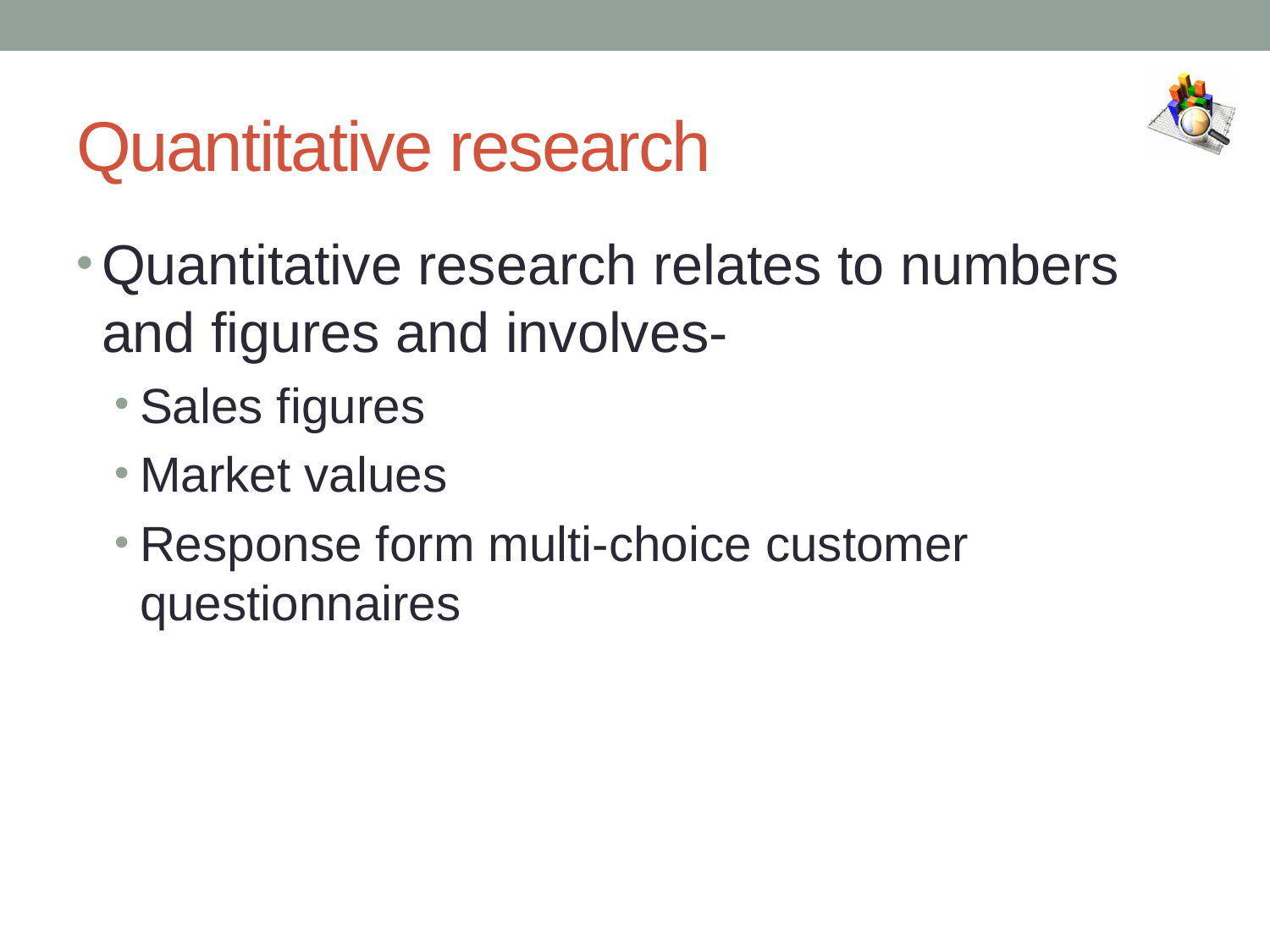

# Quantitative research
Quantitative research relates to numbers and figures and involves-
Sales figures
Market values
Response form multi-choice customer questionnaires